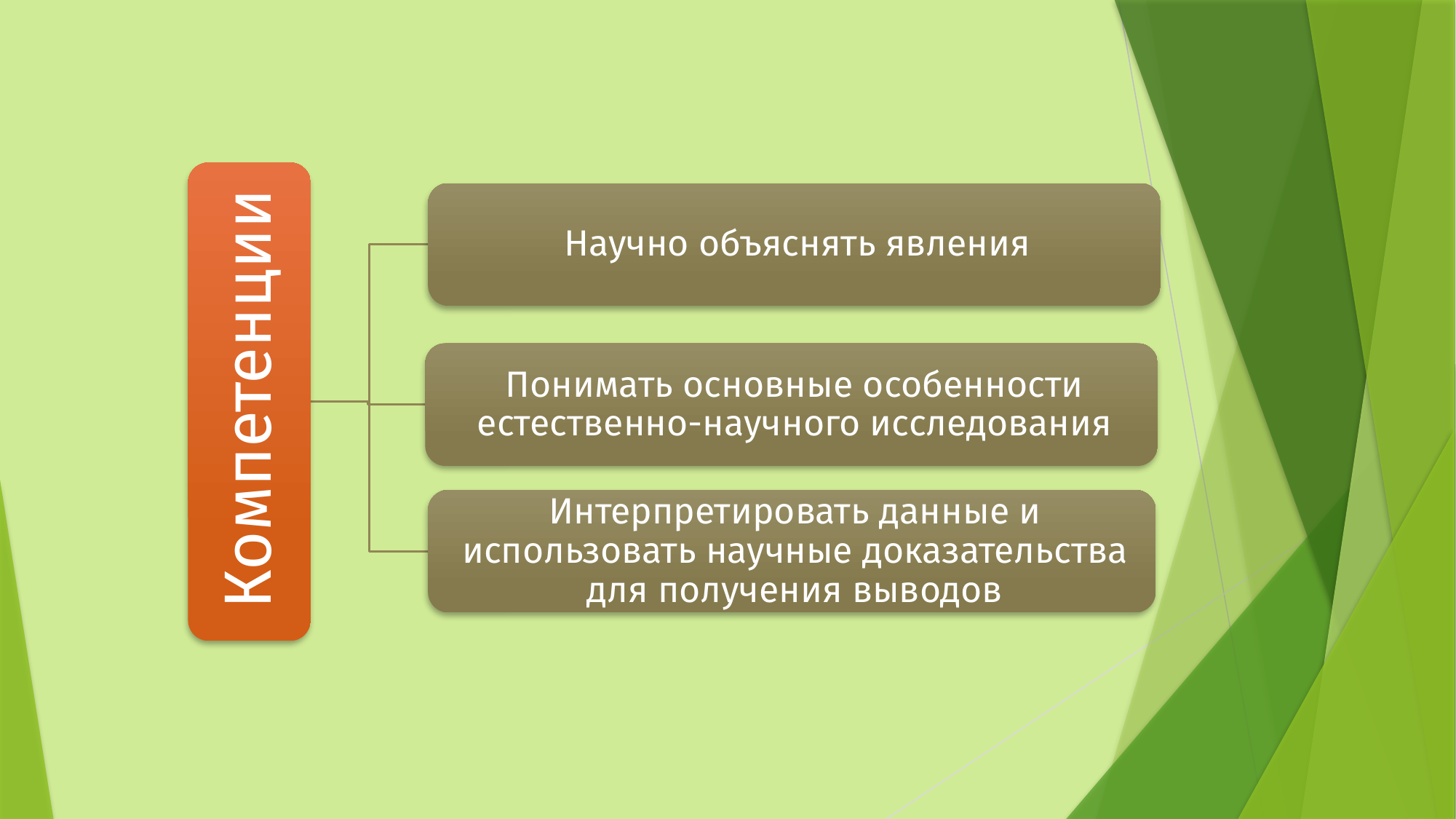

Компетенции
Научно объяснять явления
Понимать основные особенности естественно-научного исследования
Интерпретировать данные и использовать научные доказательства для получения выводов